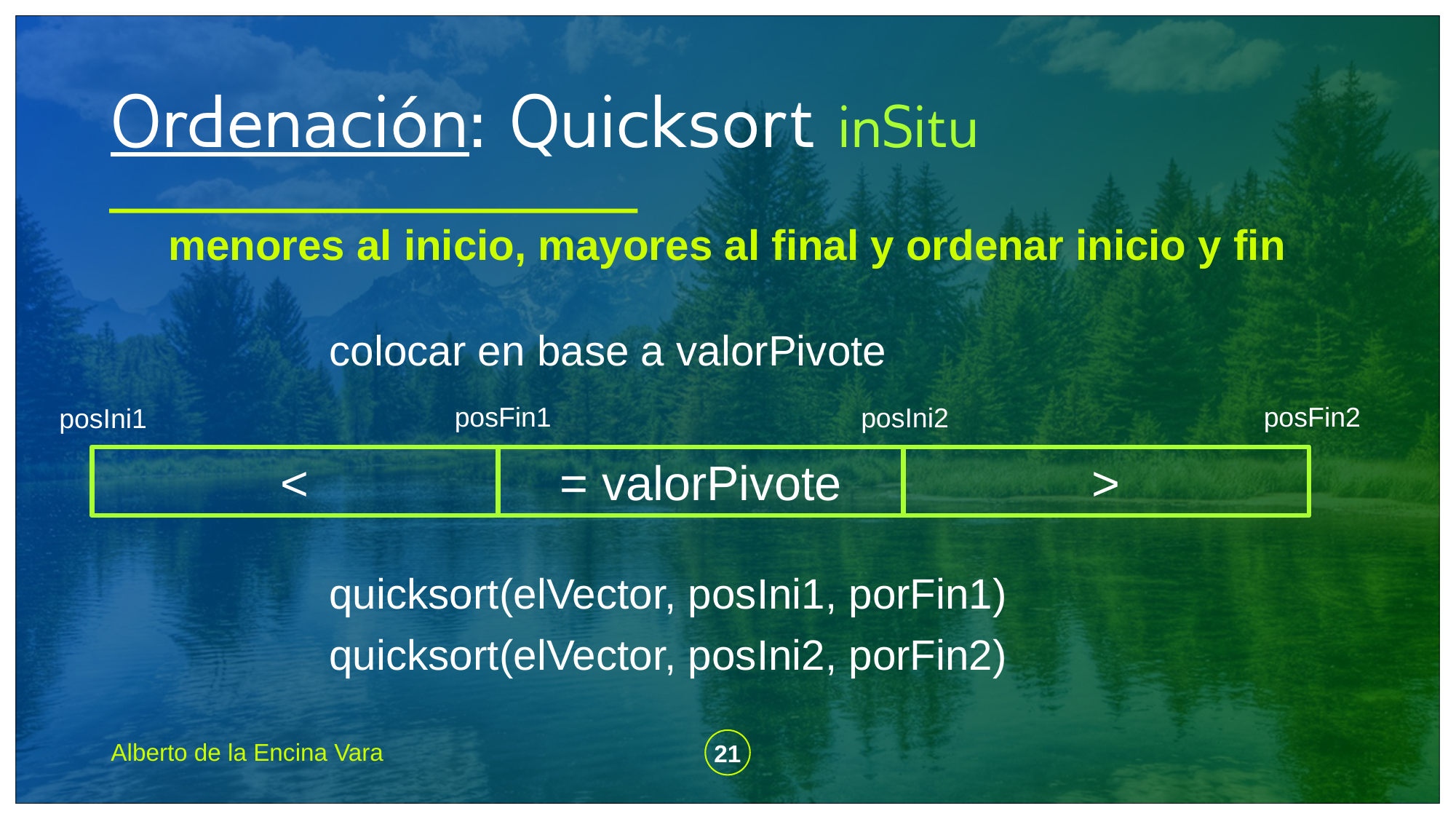

# Ordenación: Quicksort inSitu
menores al inicio, mayores al final y ordenar inicio y fin

		colocar en base a valorPivote

		quicksort(elVector, posIni1, porFin1)
		quicksort(elVector, posIni2, porFin2)
posFin1
= valorPivote
posFin2
posIni2
>
posIni1
<
Alberto de la Encina Vara
21